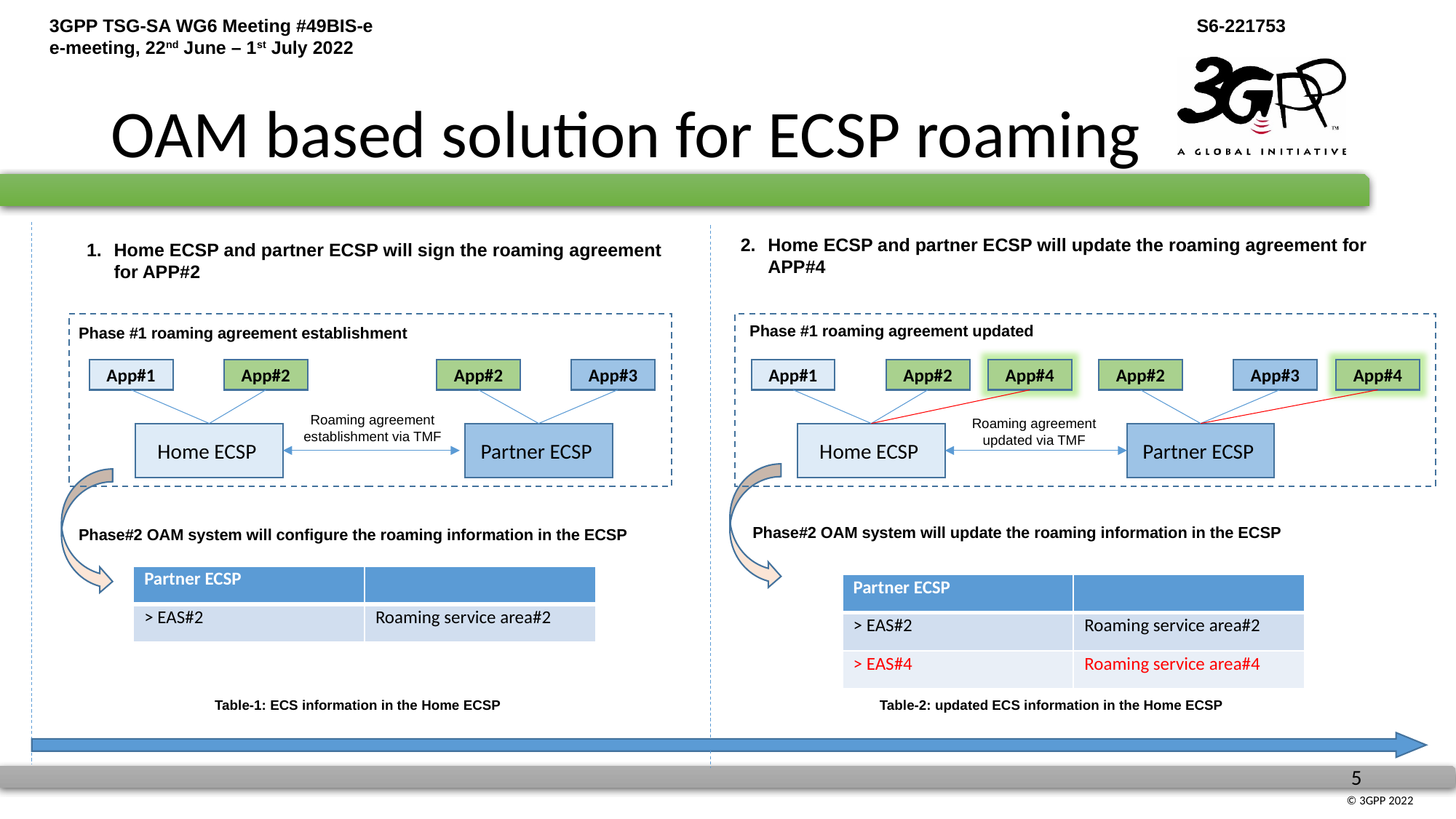

# OAM based solution for ECSP roaming
Home ECSP and partner ECSP will update the roaming agreement for APP#4
Home ECSP and partner ECSP will sign the roaming agreement for APP#2

Phase #1 roaming agreement updated
Phase #1 roaming agreement establishment
App#4
App#4
App#1
App#2
App#2
App#3
App#1
App#2
App#2
App#3
Roaming agreement establishment via TMF
Roaming agreement updated via TMF
Partner ECSP
Partner ECSP
Home ECSP
Home ECSP

Phase#2 OAM system will update the roaming information in the ECSP
Phase#2 OAM system will configure the roaming information in the ECSP
| Partner ECSP |  |
| --- | --- |
| > EAS#2 | Roaming service area#2 |
| Partner ECSP |  |
| --- | --- |
| > EAS#2 | Roaming service area#2 |
| > EAS#4 | Roaming service area#4 |
Table-1: ECS information in the Home ECSP
Table-2: updated ECS information in the Home ECSP